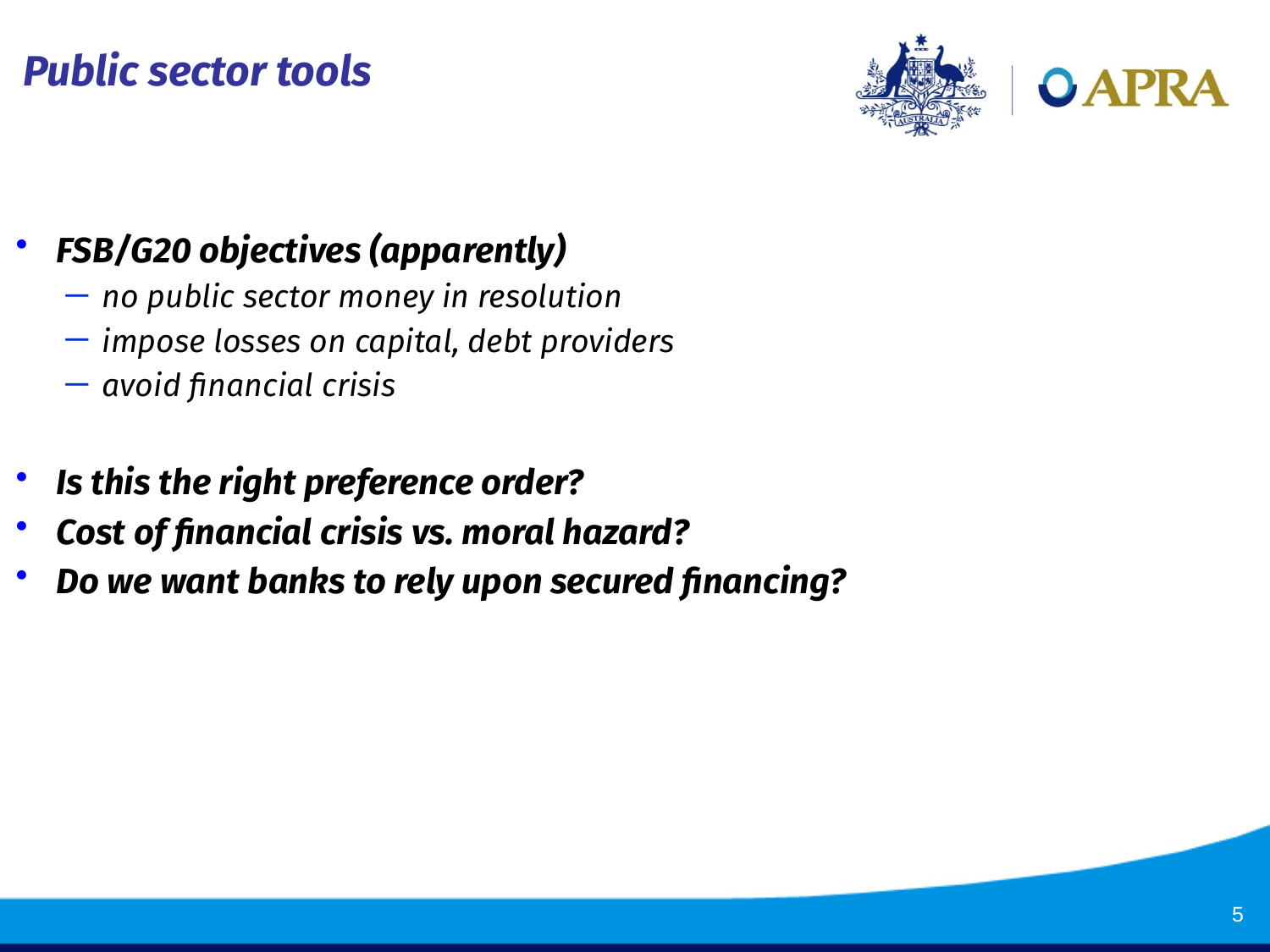

# Public sector tools
FSB/G20 objectives (apparently)
no public sector money in resolution
impose losses on capital, debt providers
avoid financial crisis

Is this the right preference order?
Cost of financial crisis vs. moral hazard?
Do we want banks to rely upon secured financing?

5